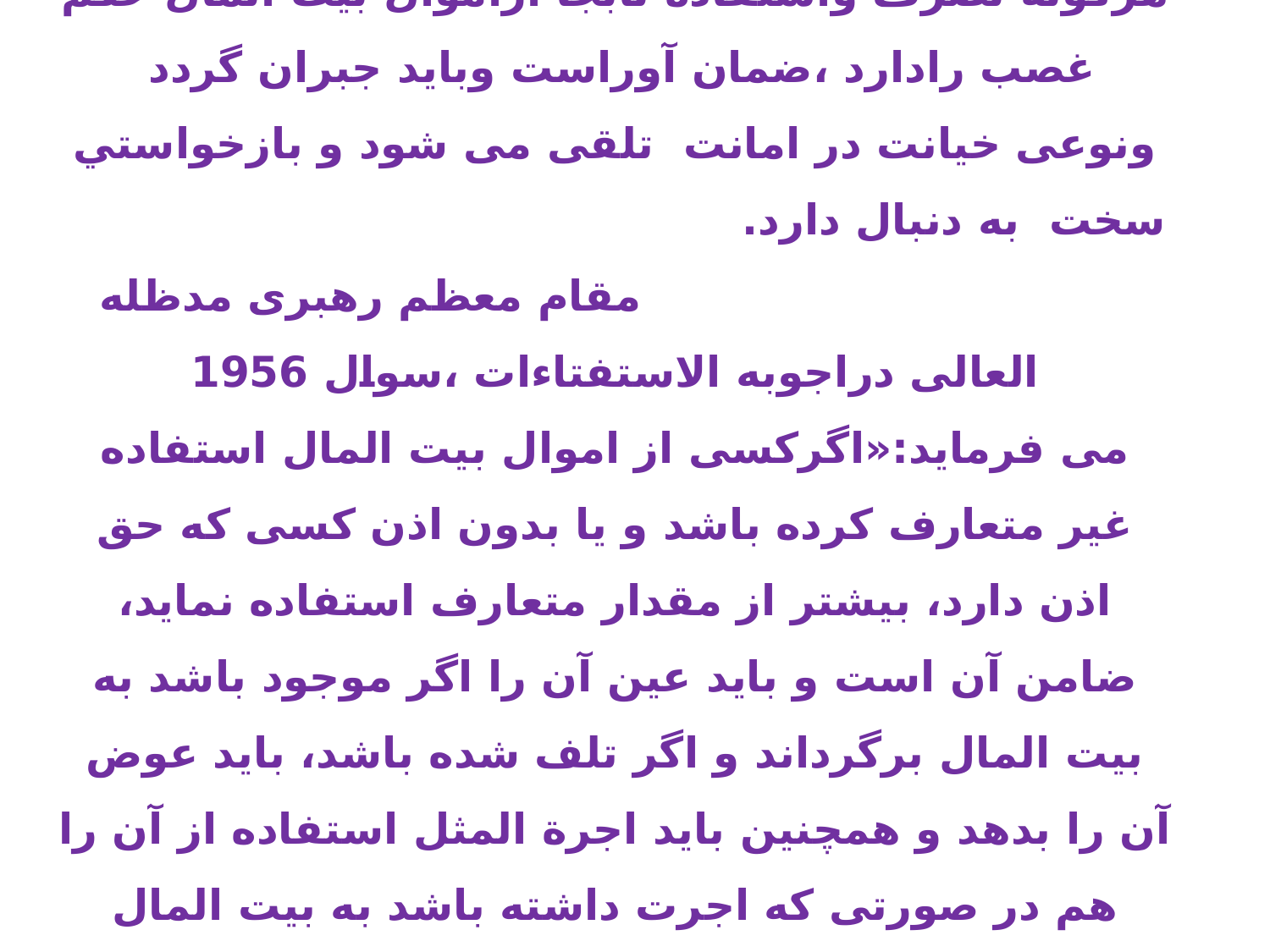

2-استفاده ازبیت المال بجای خودودرحدمتعارف
هرگونه تصرف واستفاده نابجا ازاموال بیت المال حکم غصب رادارد ،ضمان آوراست وباید جبران گردد  ونوعی خيانت در امانت  تلقی می شود و بازخواستي سخت  به دنبال دارد.                                                                                مقام معظم رهبری مدظله العالی دراجوبه الاستفتاءات ،سوال 1956
می فرماید:«اگرکسی از اموال بیت المال استفاده غیر متعارف کرده باشد و یا بدون اذن کسی که حق اذن دارد، بیشتر از مقدار متعارف استفاده نماید، ضامن آن است و باید عین آن را اگر موجود باشد به بیت المال برگرداند و اگر تلف شده باشد، باید عوض آن را بدهد و همچنین باید اجرة المثل استفاده از آن را هم در صورتی که اجرت داشته باشد به بیت المال بپردازد.